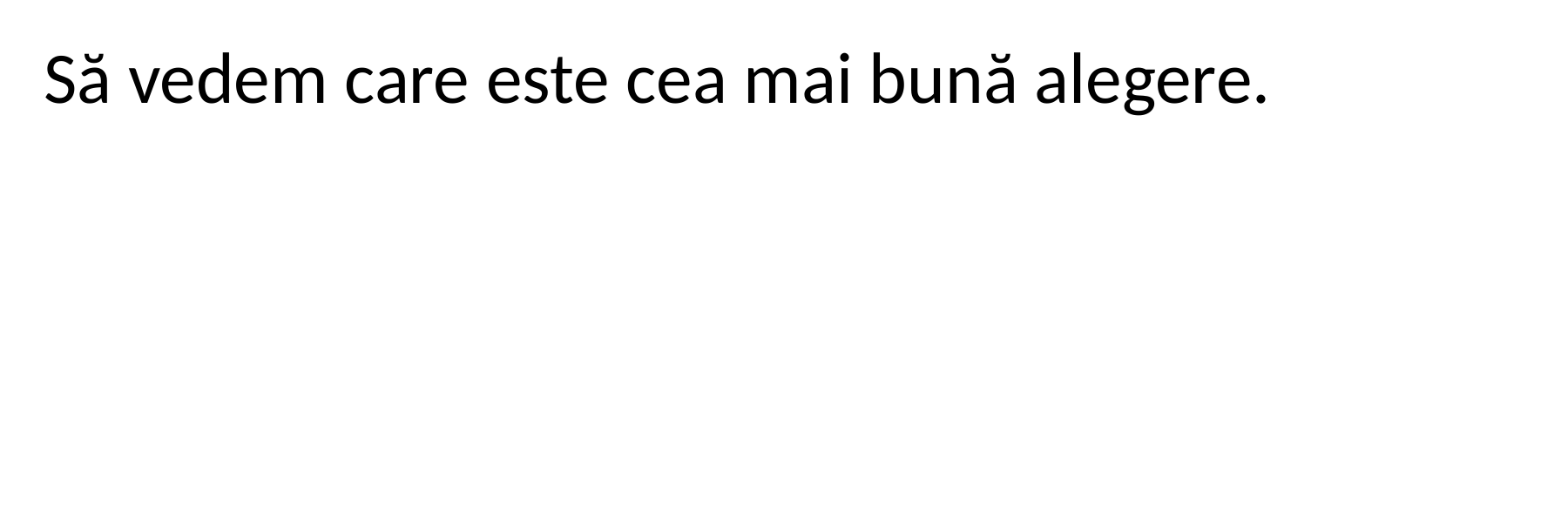

Să vedem care este cea mai bună alegere.